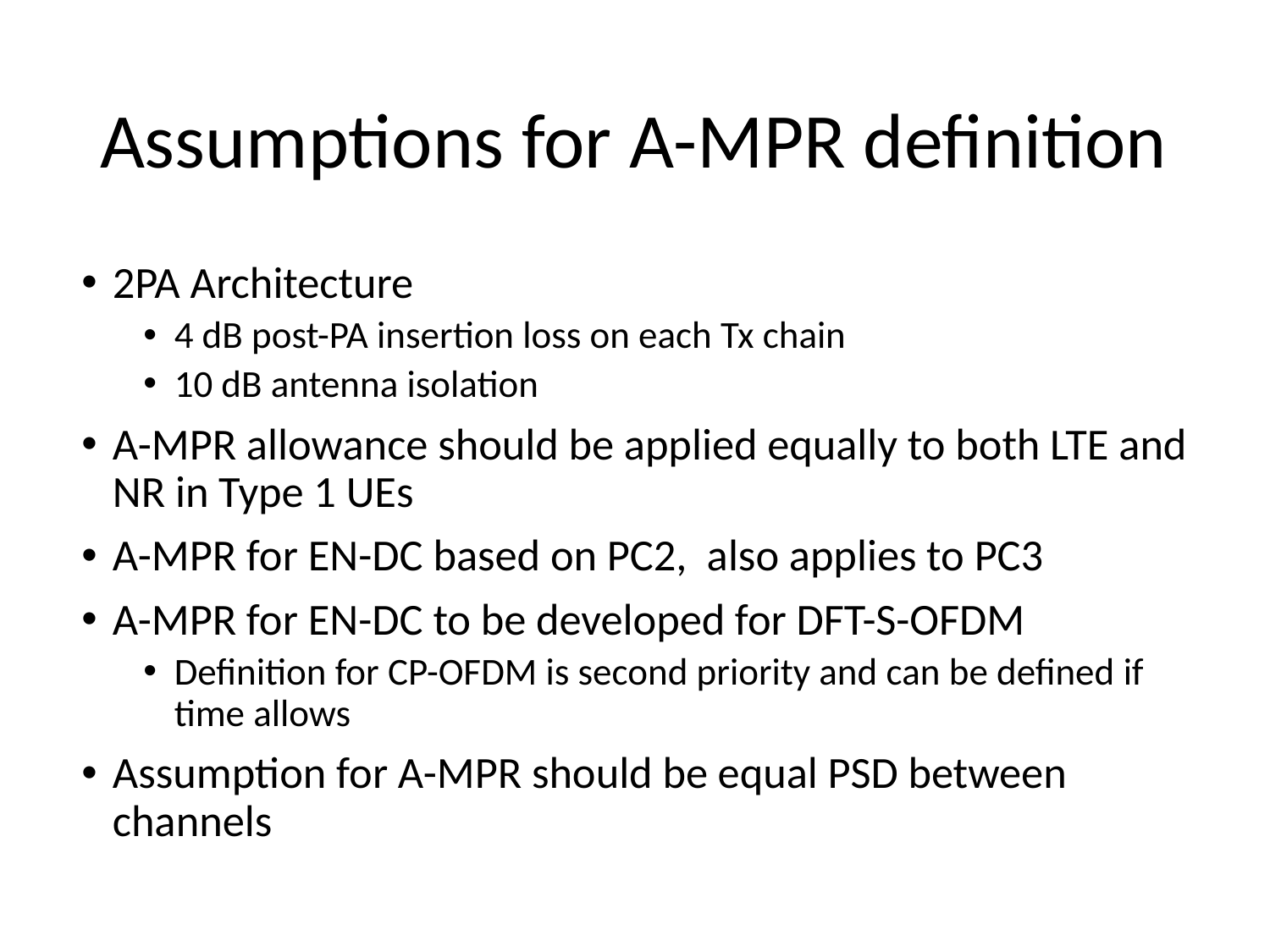

# Assumptions for A-MPR definition
2PA Architecture
4 dB post-PA insertion loss on each Tx chain
10 dB antenna isolation
A-MPR allowance should be applied equally to both LTE and NR in Type 1 UEs
A-MPR for EN-DC based on PC2,  also applies to PC3
A-MPR for EN-DC to be developed for DFT-S-OFDM
Definition for CP-OFDM is second priority and can be defined if time allows
Assumption for A-MPR should be equal PSD between channels